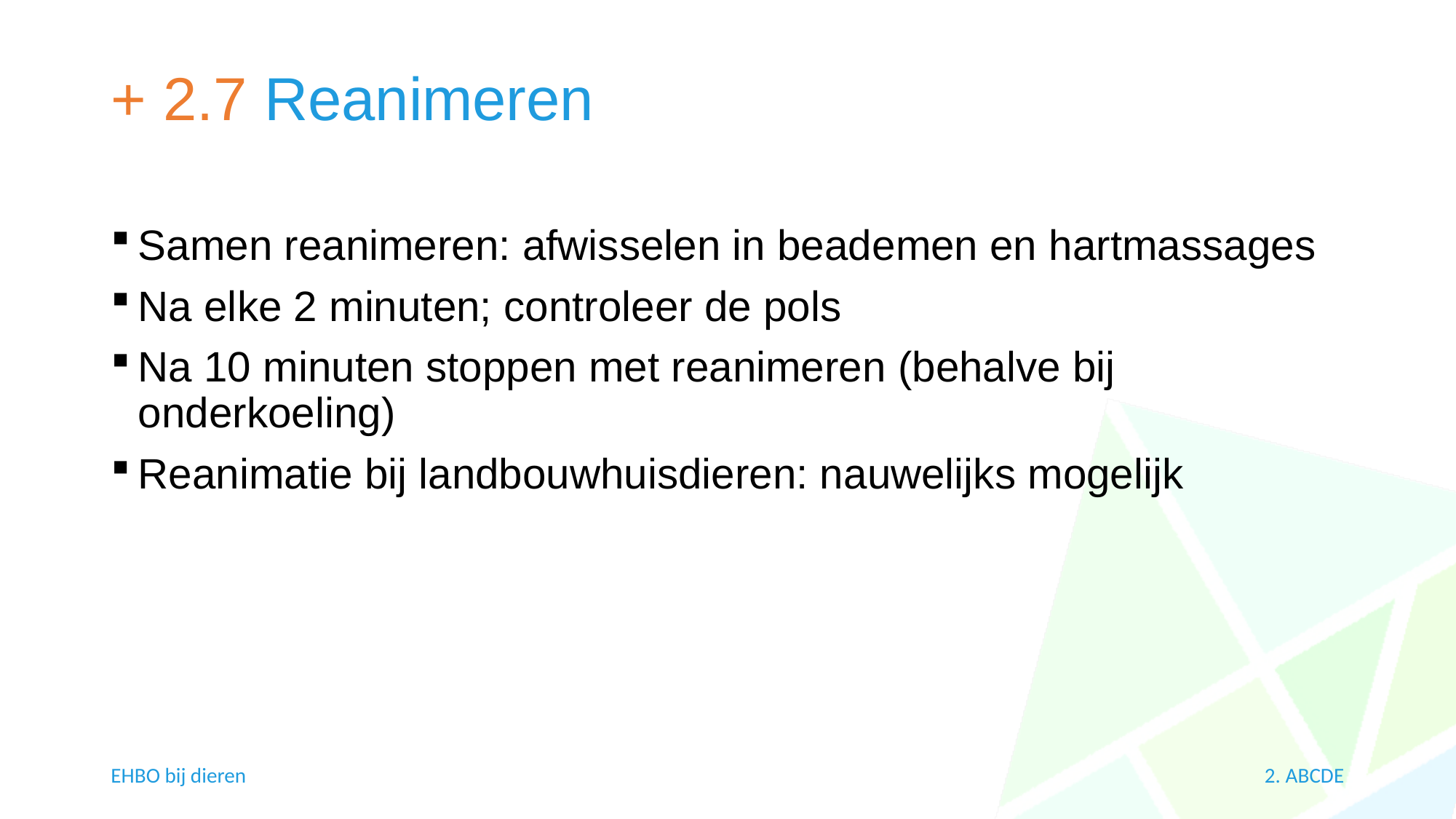

# + 2.7 Reanimeren
Samen reanimeren: afwisselen in beademen en hartmassages
Na elke 2 minuten; controleer de pols
Na 10 minuten stoppen met reanimeren (behalve bij onderkoeling)
Reanimatie bij landbouwhuisdieren: nauwelijks mogelijk

EHBO bij dieren
2. ABCDE